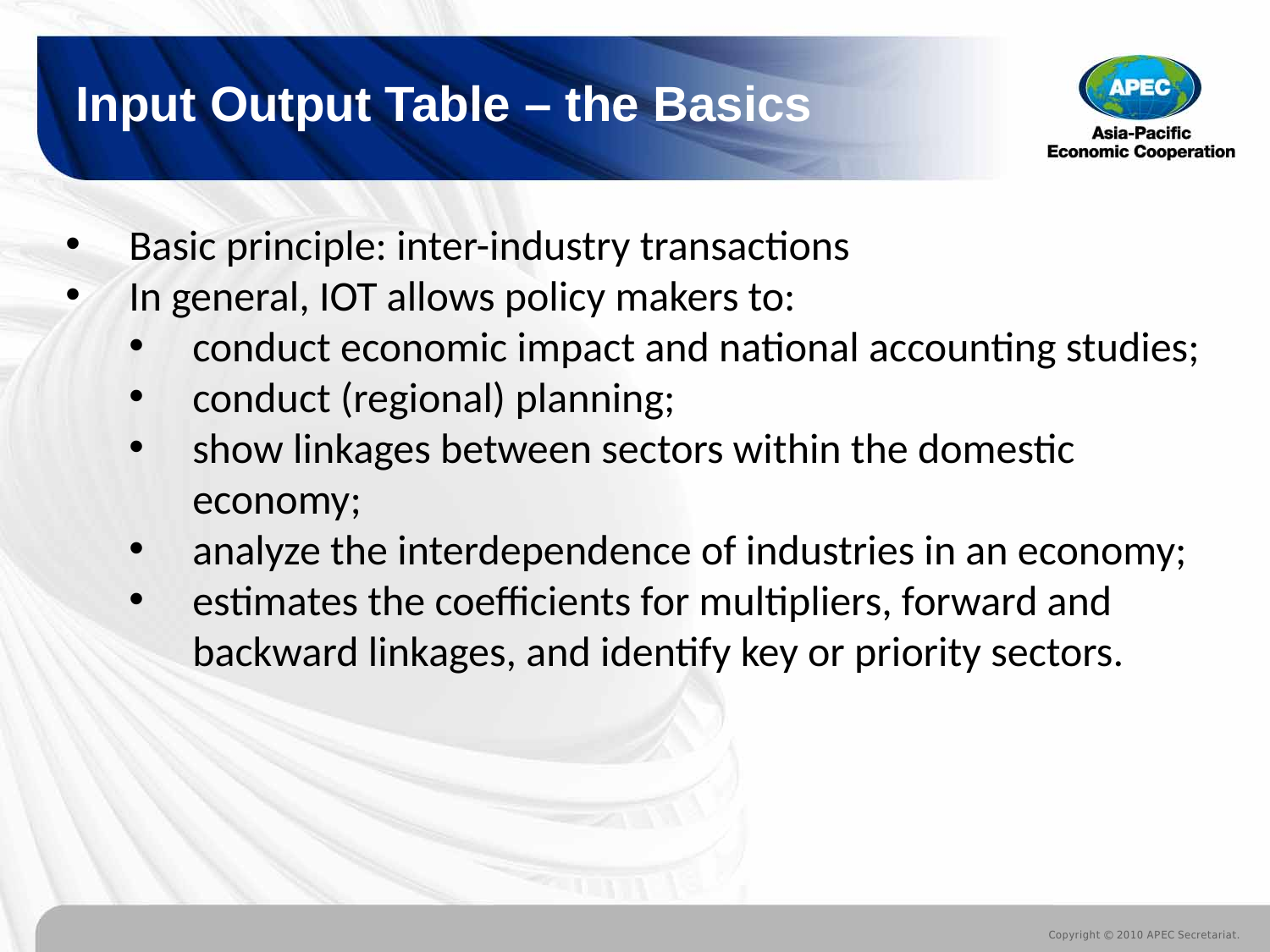

Input Output Table – the Basics
Basic principle: inter-industry transactions
In general, IOT allows policy makers to:
conduct economic impact and national accounting studies;
conduct (regional) planning;
show linkages between sectors within the domestic economy;
analyze the interdependence of industries in an economy;
estimates the coefficients for multipliers, forward and backward linkages, and identify key or priority sectors.